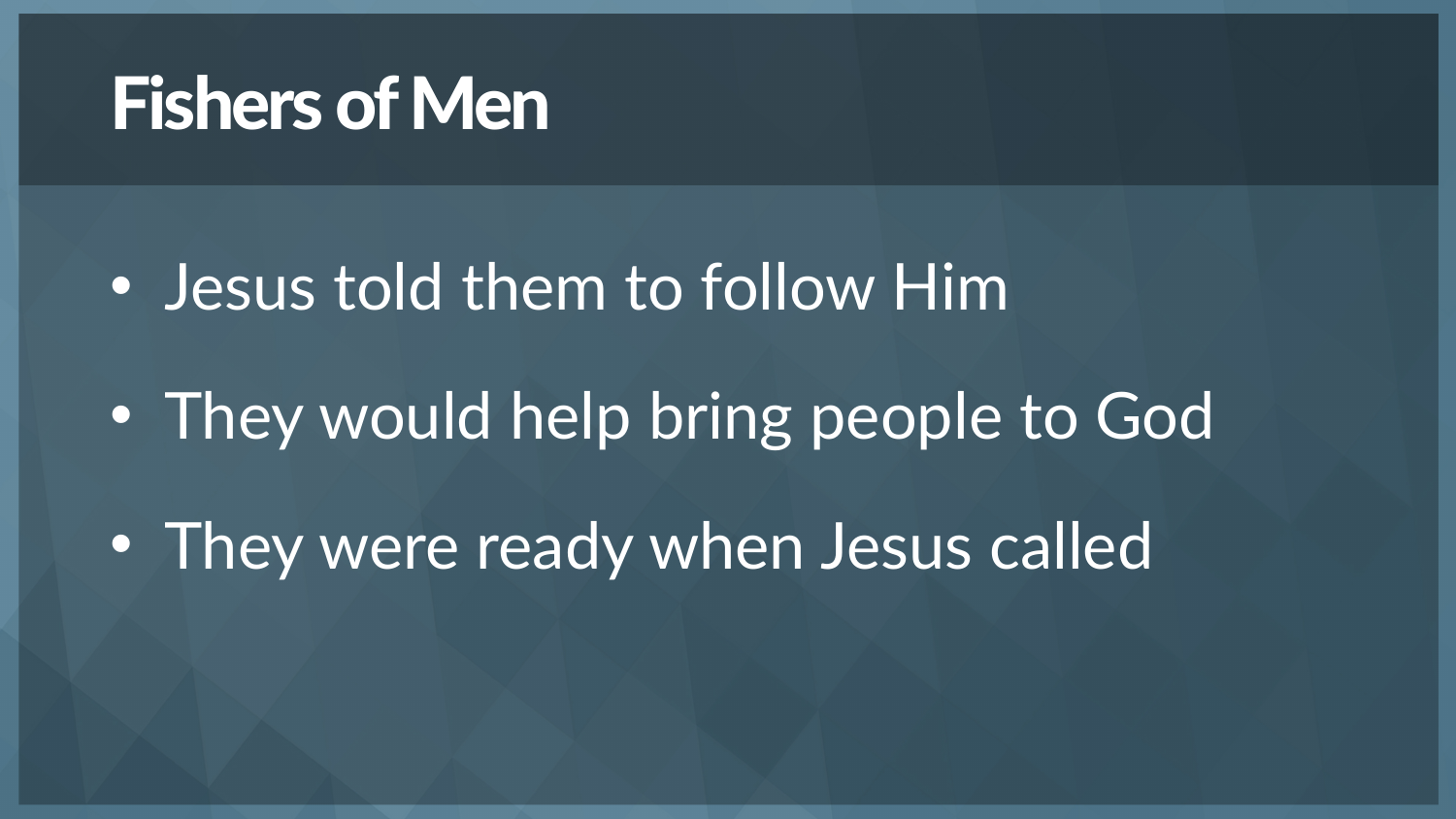

# Fishers of Men
Jesus told them to follow Him
They would help bring people to God
They were ready when Jesus called